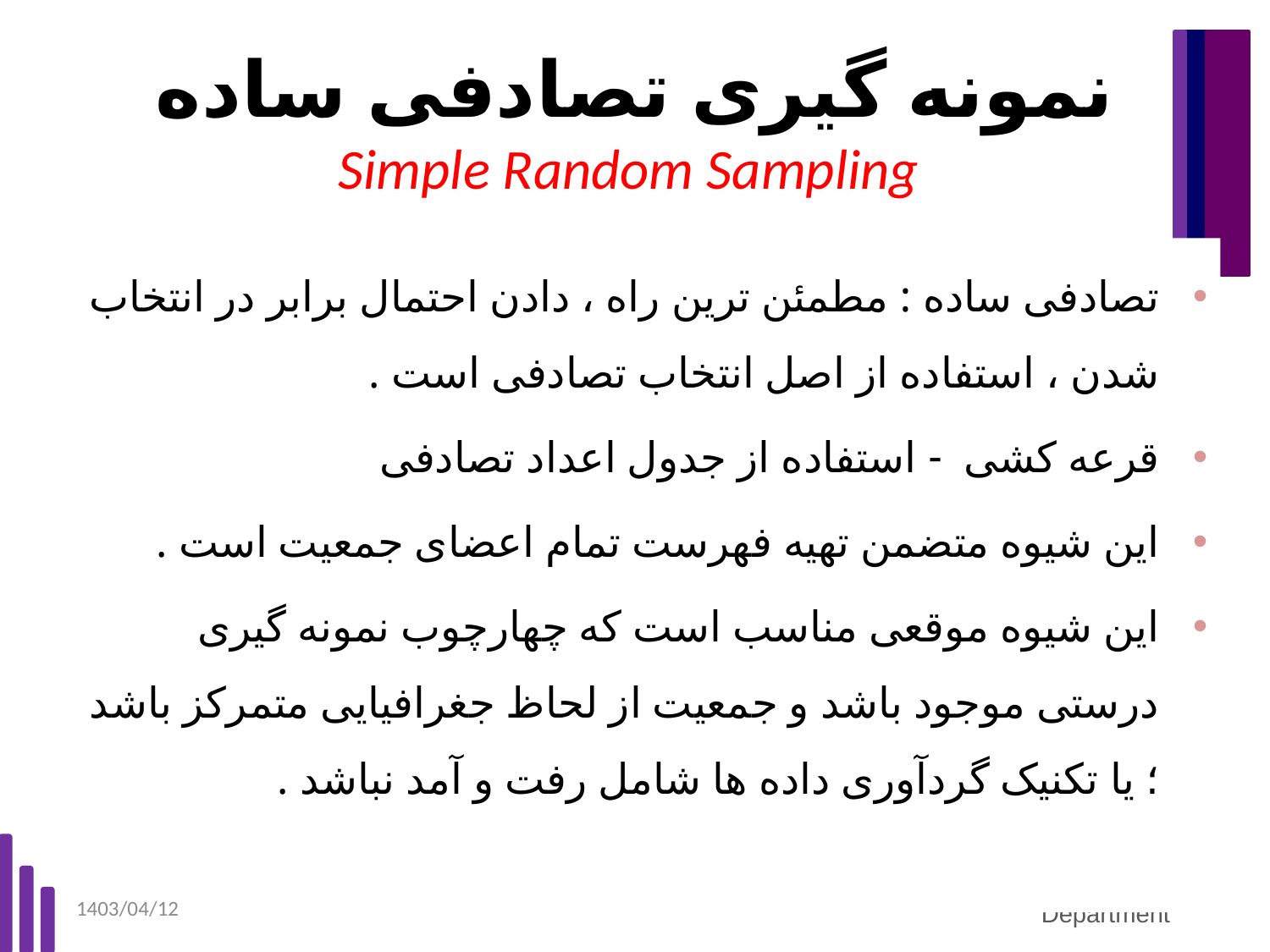

# نمونه گیری تصادفی ساده Simple Random Sampling
تصادفی ساده : مطمئن ترین راه ، دادن احتمال برابر در انتخاب شدن ، استفاده از اصل انتخاب تصادفی است .
قرعه کشی  - استفاده از جدول اعداد تصادفی
این شیوه متضمن تهیه فهرست تمام اعضای جمعیت است .
این شیوه موقعی مناسب است که چهارچوب نمونه گیری درستی موجود باشد و جمعیت از لحاظ جغرافیایی متمرکز باشد ؛ یا تکنیک گردآوری داده ها شامل رفت و آمد نباشد .

1403/04/12